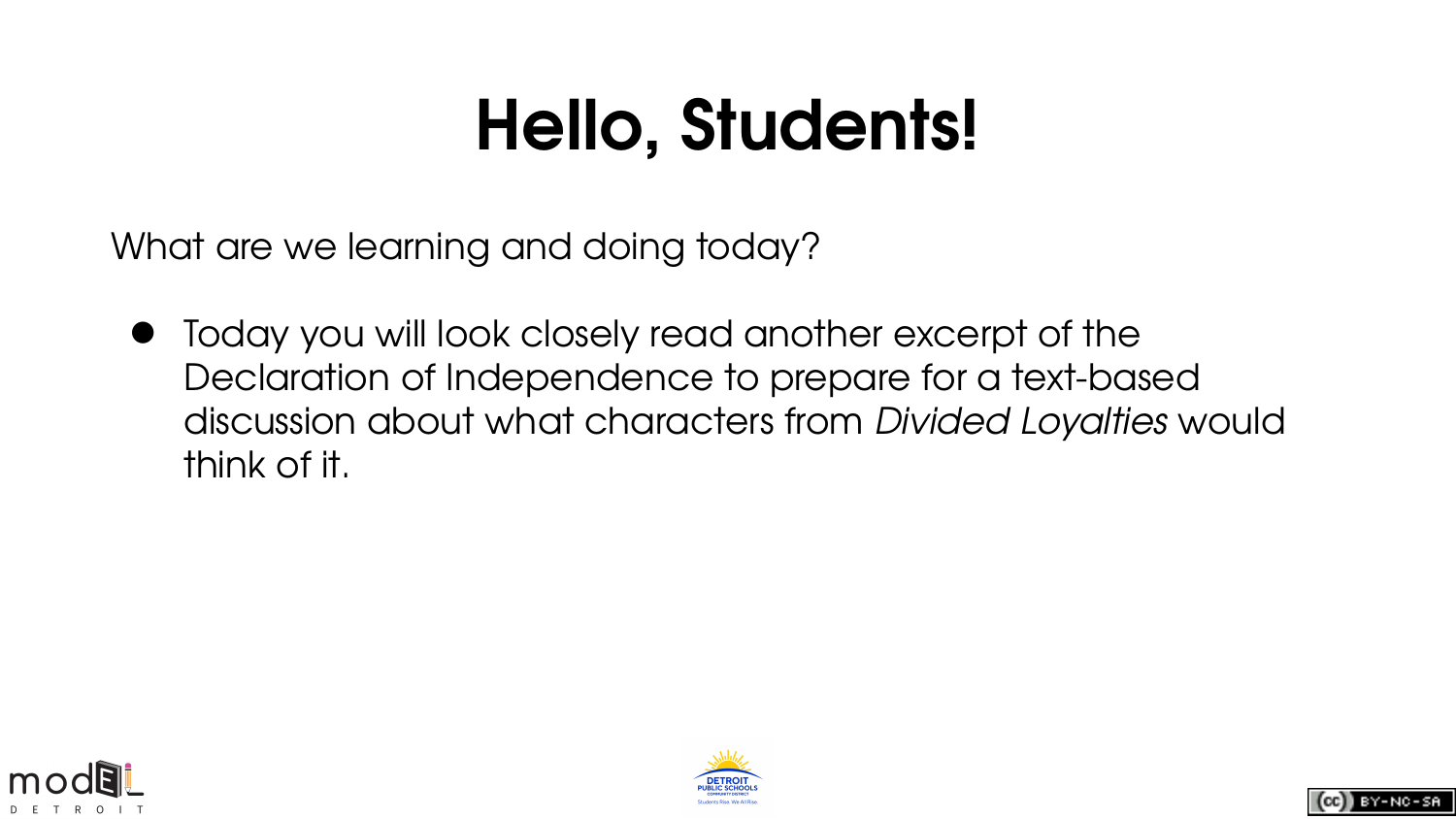

# Hello, Students!
What are we learning and doing today?

Today you will look closely read another excerpt of the Declaration of Independence to prepare for a text-based discussion about what characters from Divided Loyalties would think of it.